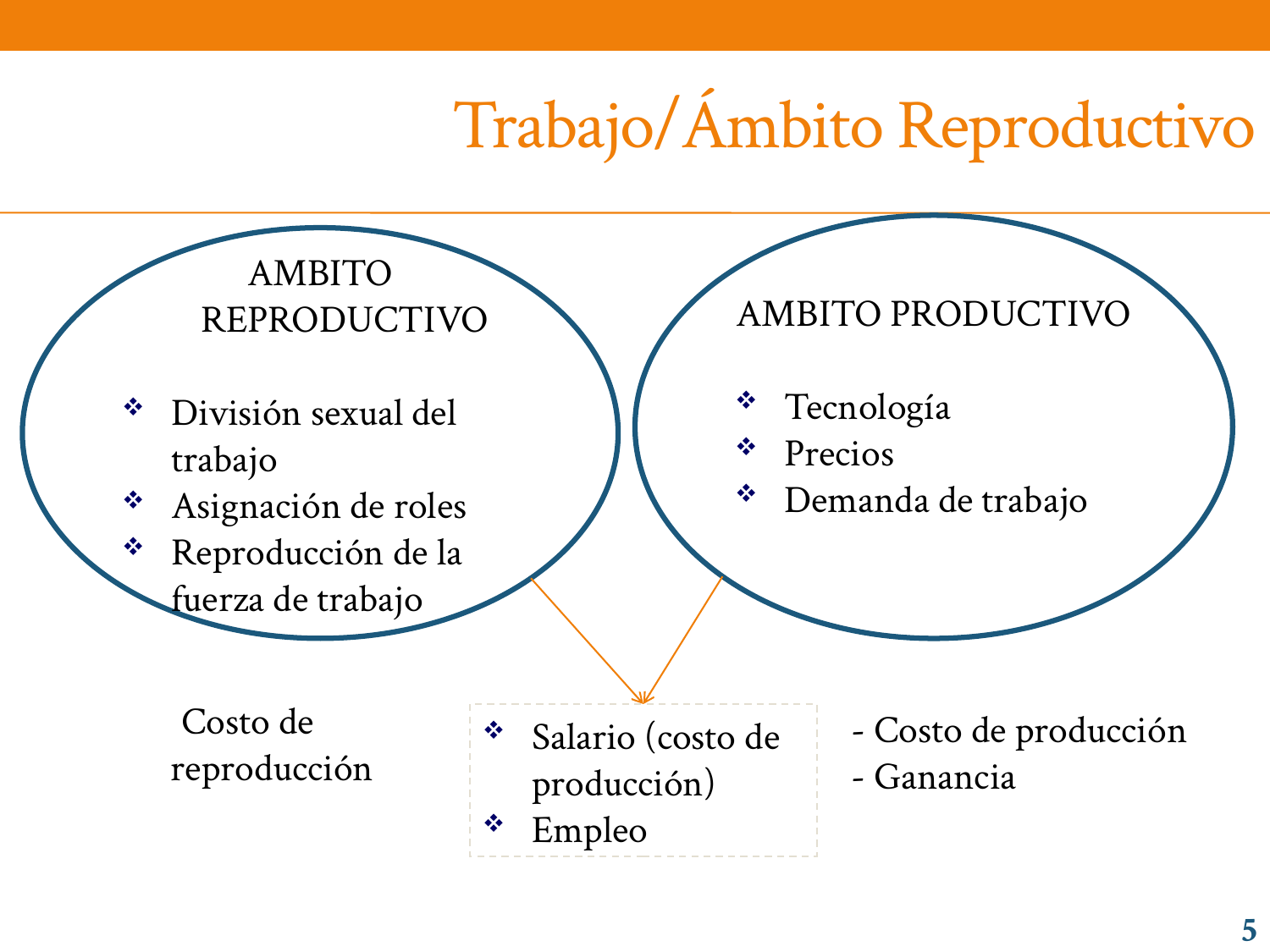

# Trabajo/Ámbito Reproductivo
AMBITO PRODUCTIVO

Tecnología
Precios
Demanda de trabajo

AMBITO REPRODUCTIVO

División sexual del trabajo
Asignación de roles
Reproducción de la fuerza de trabajo
Costo de reproducción
- Costo de producción
- Ganancia
Salario (costo de producción)
Empleo
5